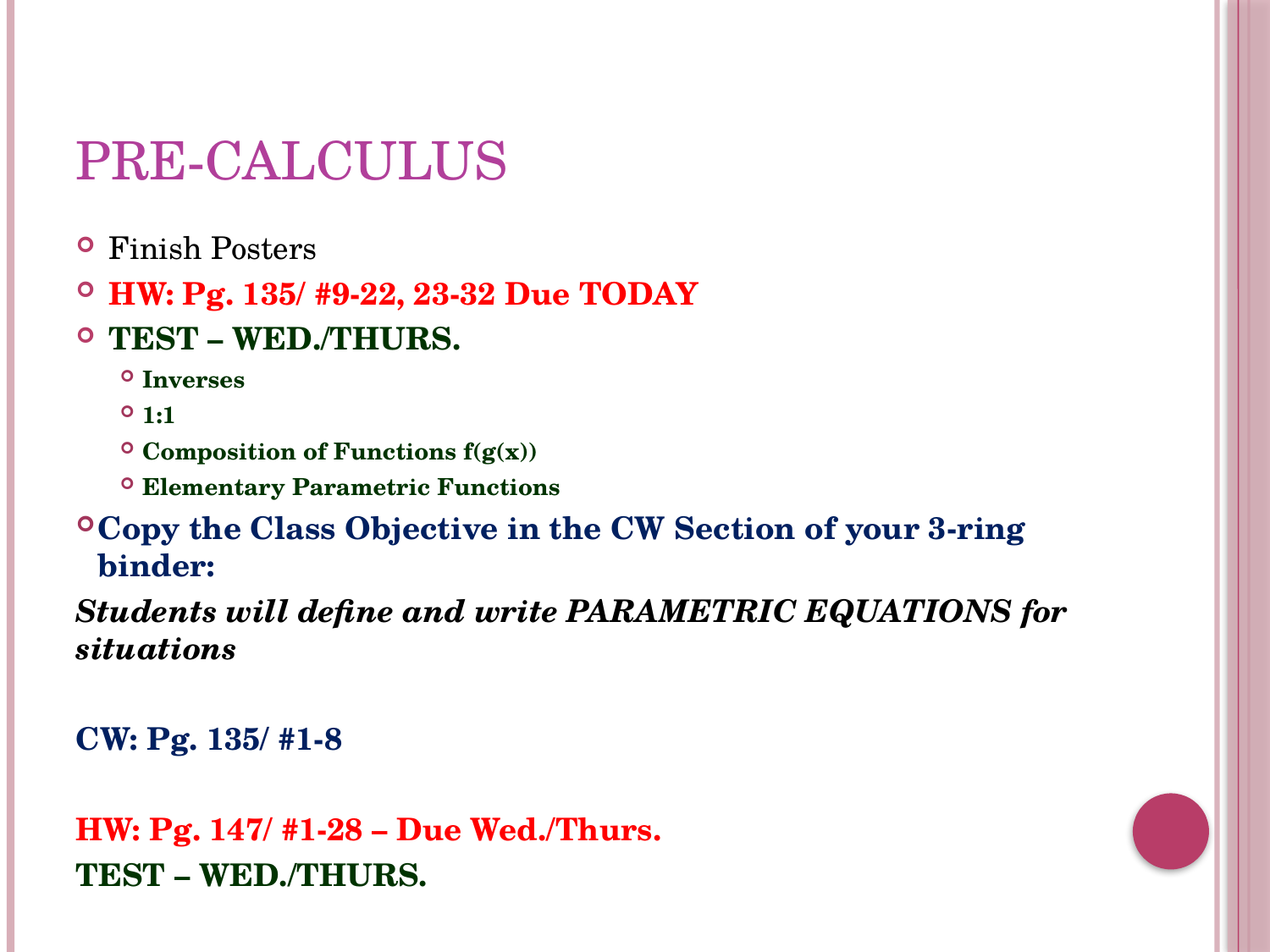

# Pre-Calculus
Finish Posters
HW: Pg. 135/ #9-22, 23-32 Due TODAY
TEST – WED./THURS.
Inverses
1:1
Composition of Functions f(g(x))
Elementary Parametric Functions
Copy the Class Objective in the CW Section of your 3-ring binder:
Students will define and write PARAMETRIC EQUATIONS for situations

CW: Pg. 135/ #1-8

HW: Pg. 147/ #1-28 – Due Wed./Thurs.
TEST – WED./THURS.